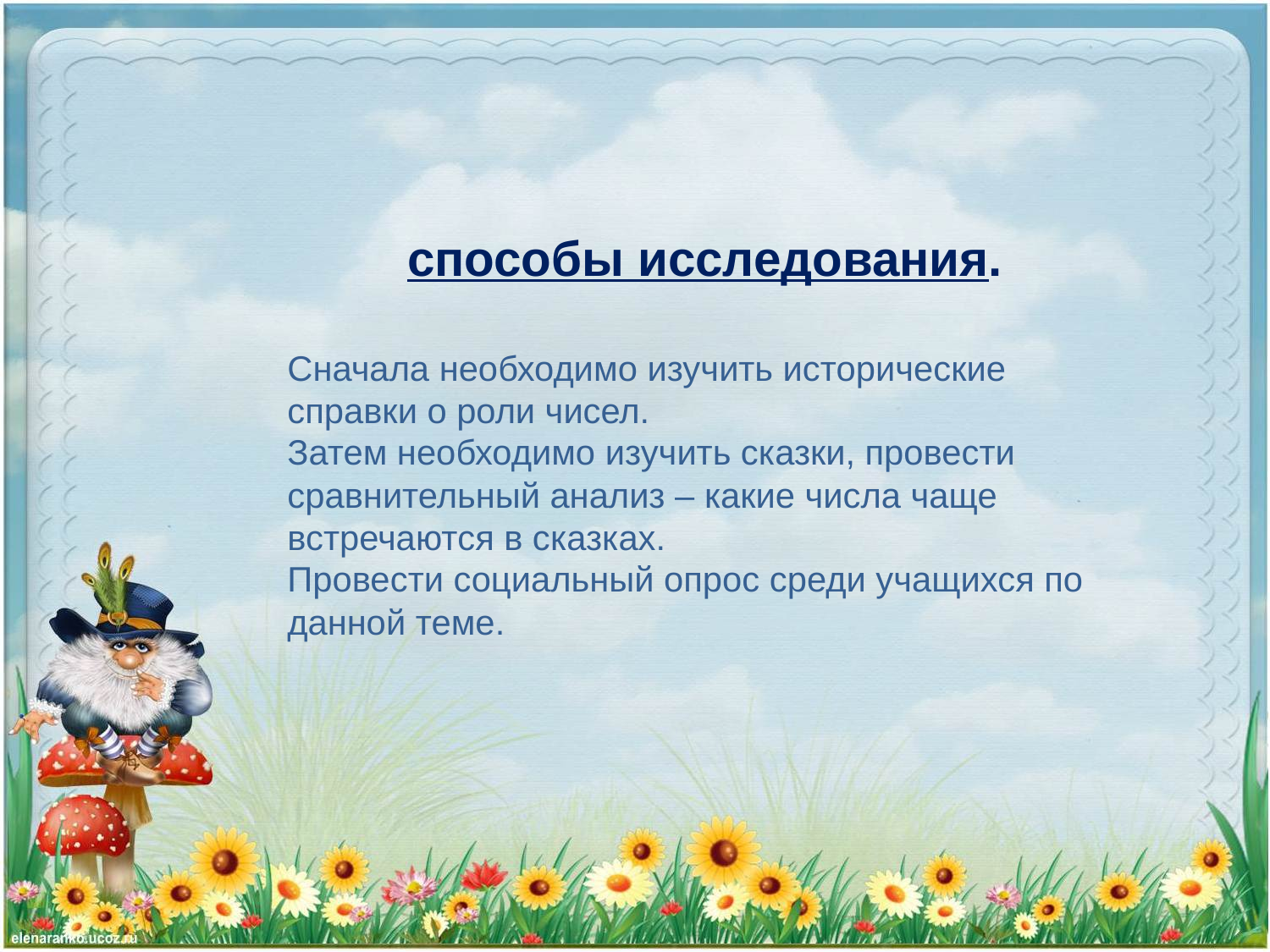

способы исследования.

Сначала необходимо изучить исторические справки о роли чисел.
Затем необходимо изучить сказки, провести сравнительный анализ – какие числа чаще встречаются в сказках.
Провести социальный опрос среди учащихся по данной теме.